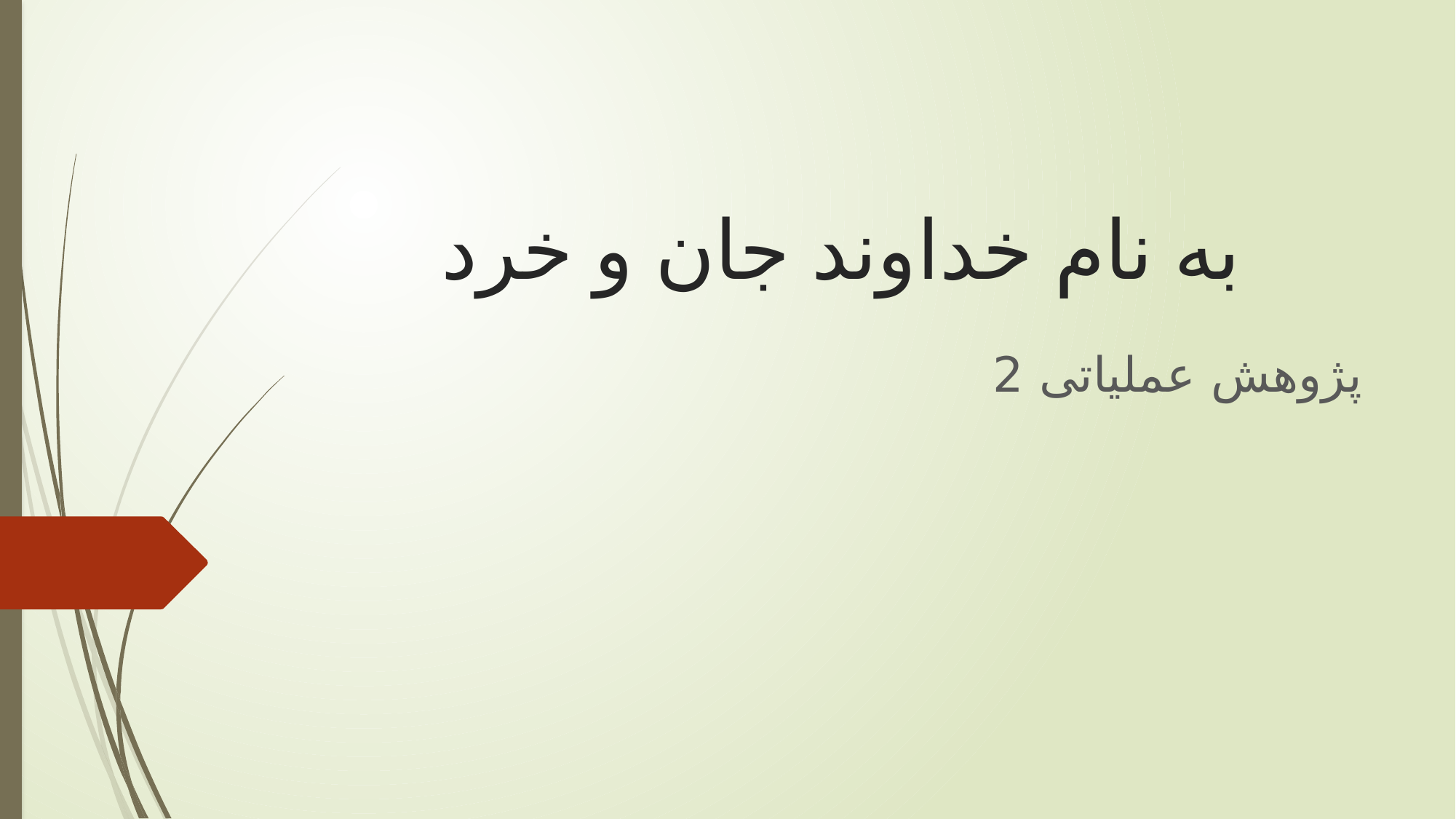

# به نام خداوند جان و خرد
پژوهش عملیاتی 2